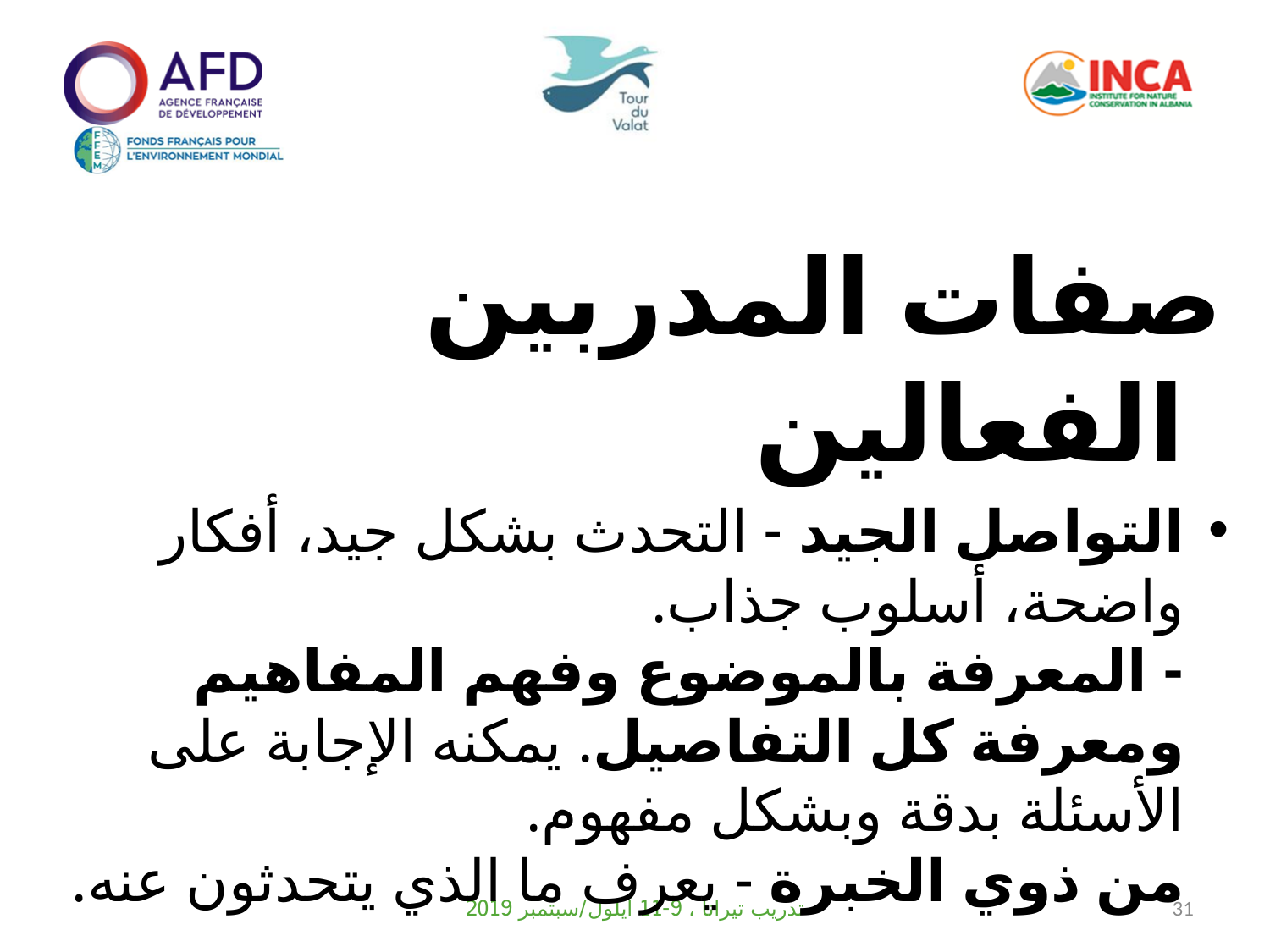

صفات المدربين الفعالين
التواصل الجيد - التحدث بشكل جيد، أفكار واضحة، أسلوب جذاب.
- المعرفة بالموضوع وفهم المفاهيم ومعرفة كل التفاصيل. يمكنه الإجابة على الأسئلة بدقة وبشكل مفهوم.
من ذوي الخبرة - يعرف ما الذي يتحدثون عنه.
تدريب تيرانا ، 9-11 أيلول/سبتمبر 2019
31